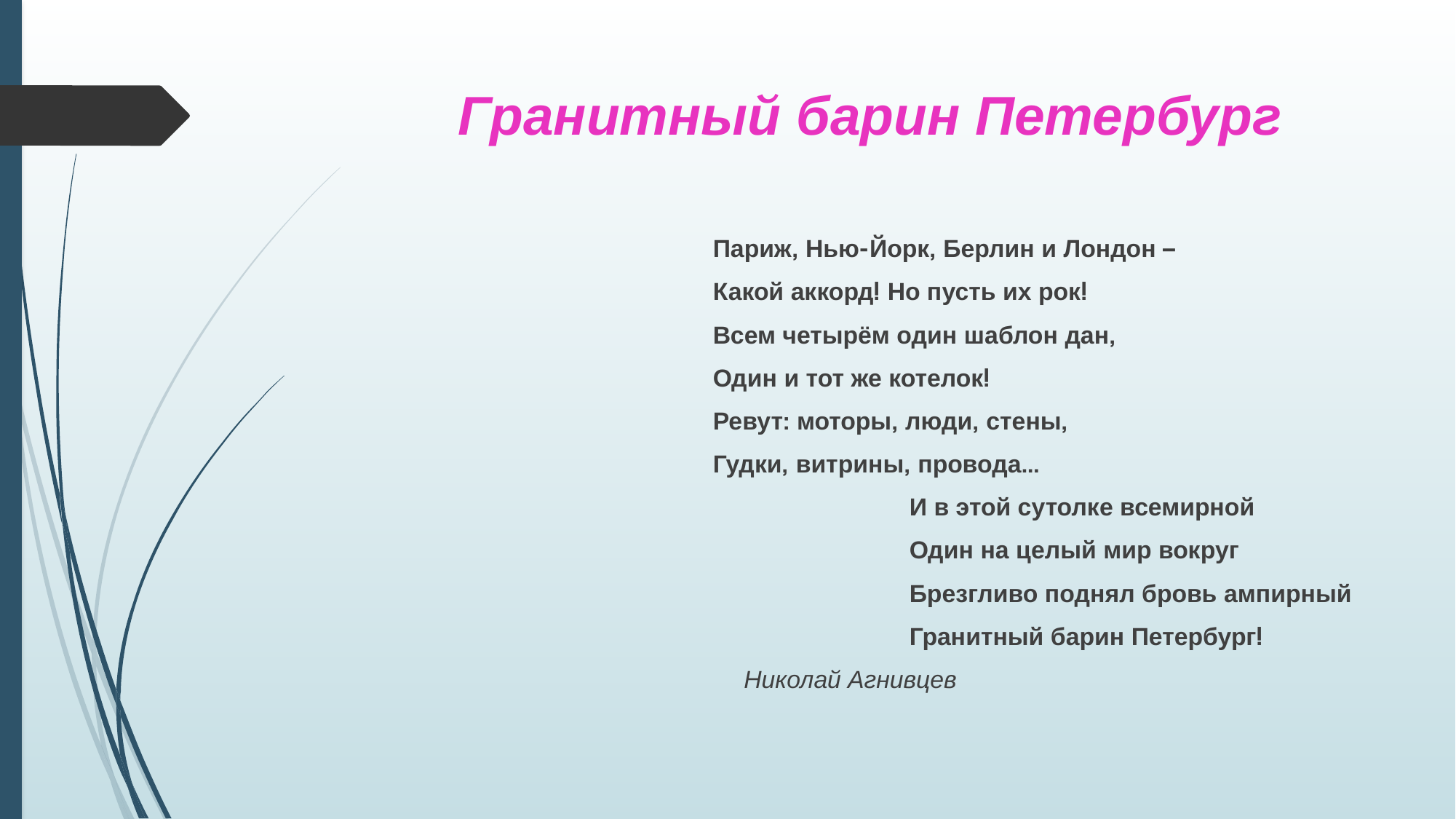

# Гранитный барин Петербург
				Париж, Нью-Йорк, Берлин и Лондон –
				Какой аккорд! Но пусть их рок!
				Всем четырём один шаблон дан,
				Один и тот же котелок!
				Ревут: моторы, люди, стены,
				Гудки, витрины, провода…
						И в этой сутолке всемирной
						Один на целый мир вокруг
						Брезгливо поднял бровь ампирный
						Гранитный барин Петербург!
                                                               Николай Агнивцев